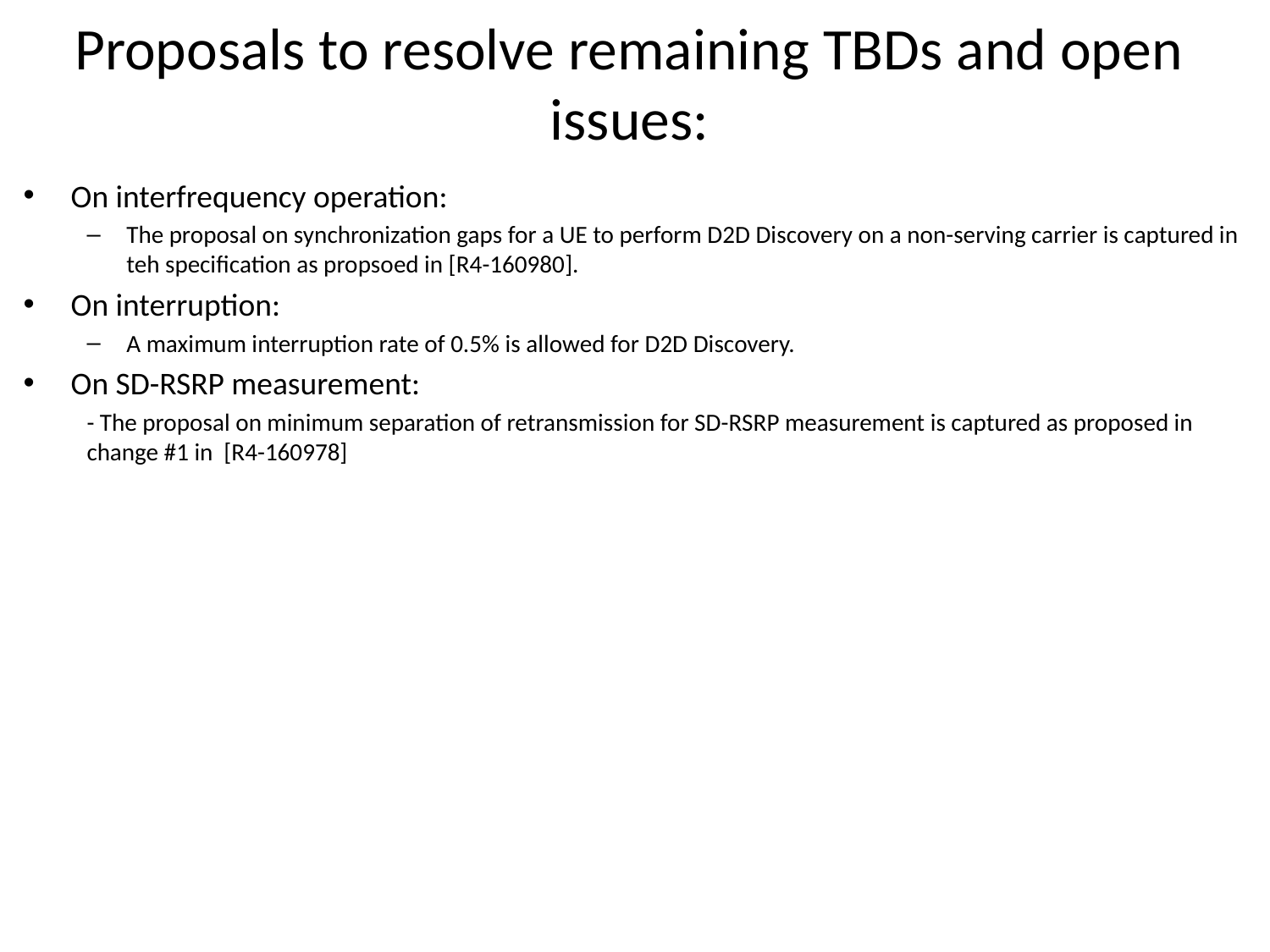

# Proposals to resolve remaining TBDs and open issues:

On interfrequency operation:
The proposal on synchronization gaps for a UE to perform D2D Discovery on a non-serving carrier is captured in teh specification as propsoed in [R4-160980].
On interruption:
A maximum interruption rate of 0.5% is allowed for D2D Discovery.
On SD-RSRP measurement:
- The proposal on minimum separation of retransmission for SD-RSRP measurement is captured as proposed in change #1 in  [R4-160978]